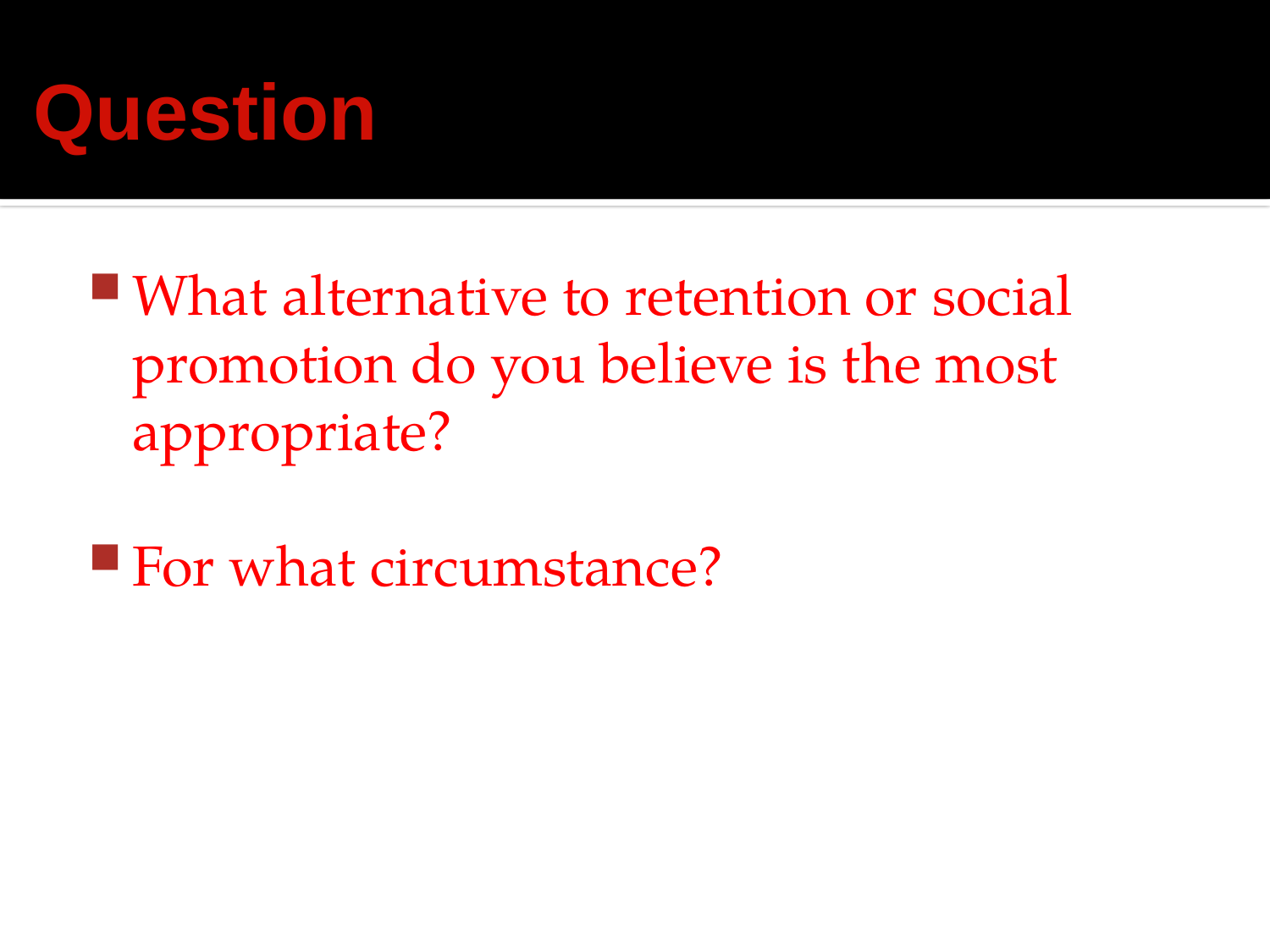

# Question
What alternative to retention or social promotion do you believe is the most appropriate?

For what circumstance?